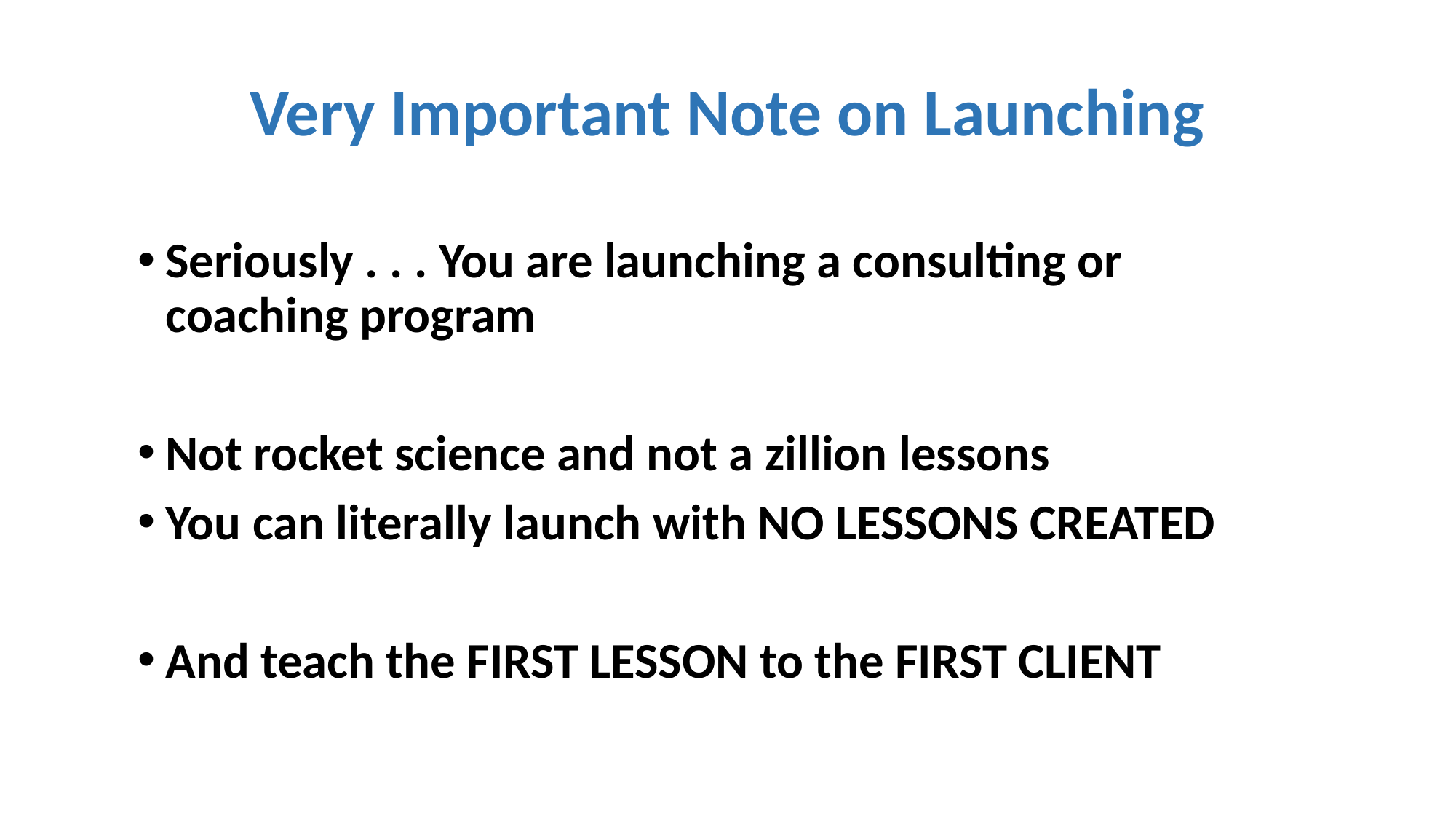

Very Important Note on Launching

Seriously . . . You are launching a consulting or coaching program

Not rocket science and not a zillion lessons
You can literally launch with NO LESSONS CREATED

And teach the FIRST LESSON to the FIRST CLIENT